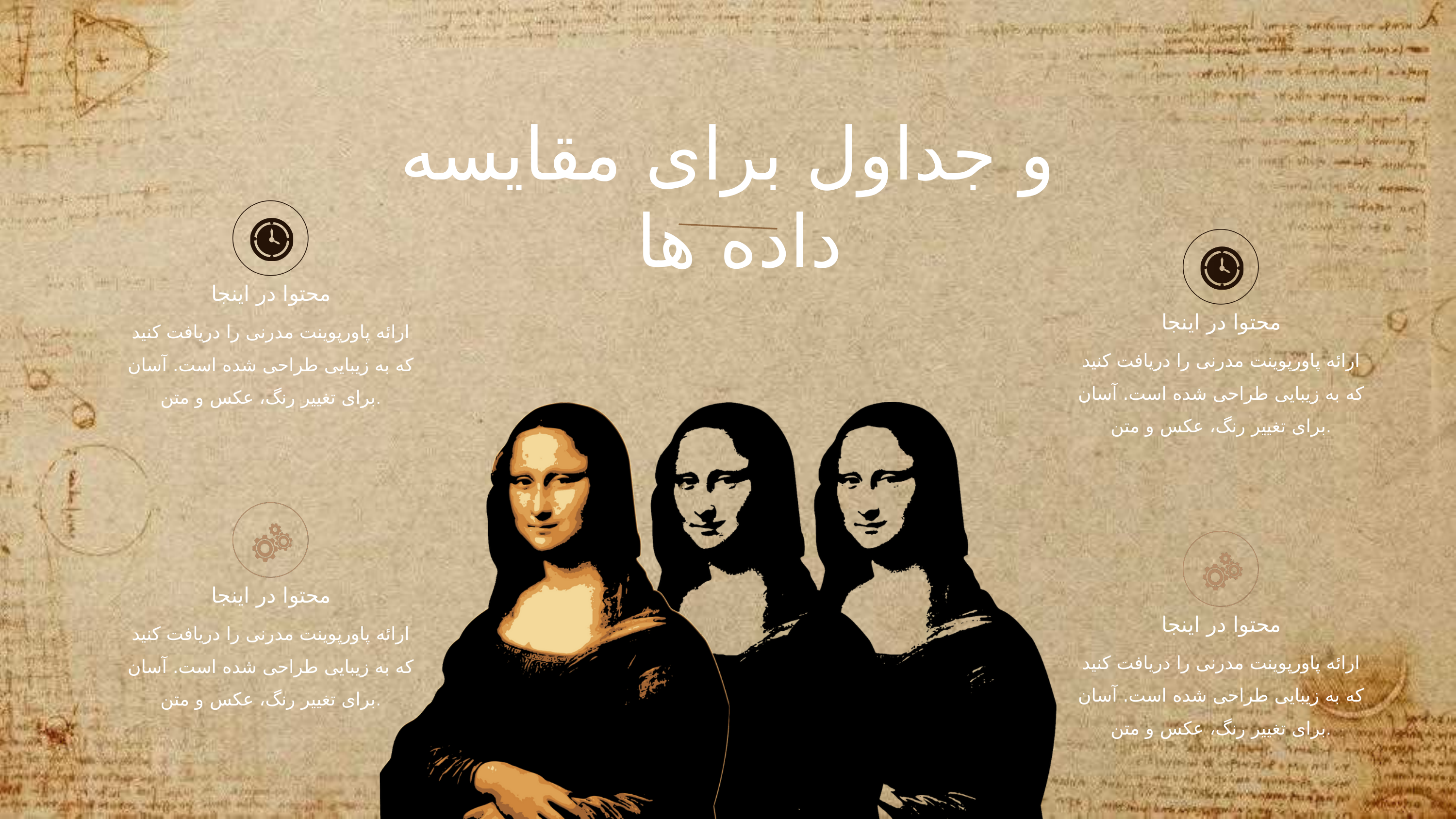

و جداول برای مقایسه
 داده ها

محتوا در اینجا
محتوا در اینجا
ارائه پاورپوینت مدرنی را دریافت کنید که به زیبایی طراحی شده است. آسان برای تغییر رنگ، عکس و متن.
ارائه پاورپوینت مدرنی را دریافت کنید که به زیبایی طراحی شده است. آسان برای تغییر رنگ، عکس و متن.

محتوا در اینجا
محتوا در اینجا
ارائه پاورپوینت مدرنی را دریافت کنید که به زیبایی طراحی شده است. آسان برای تغییر رنگ، عکس و متن.
ارائه پاورپوینت مدرنی را دریافت کنید که به زیبایی طراحی شده است. آسان برای تغییر رنگ، عکس و متن.
13